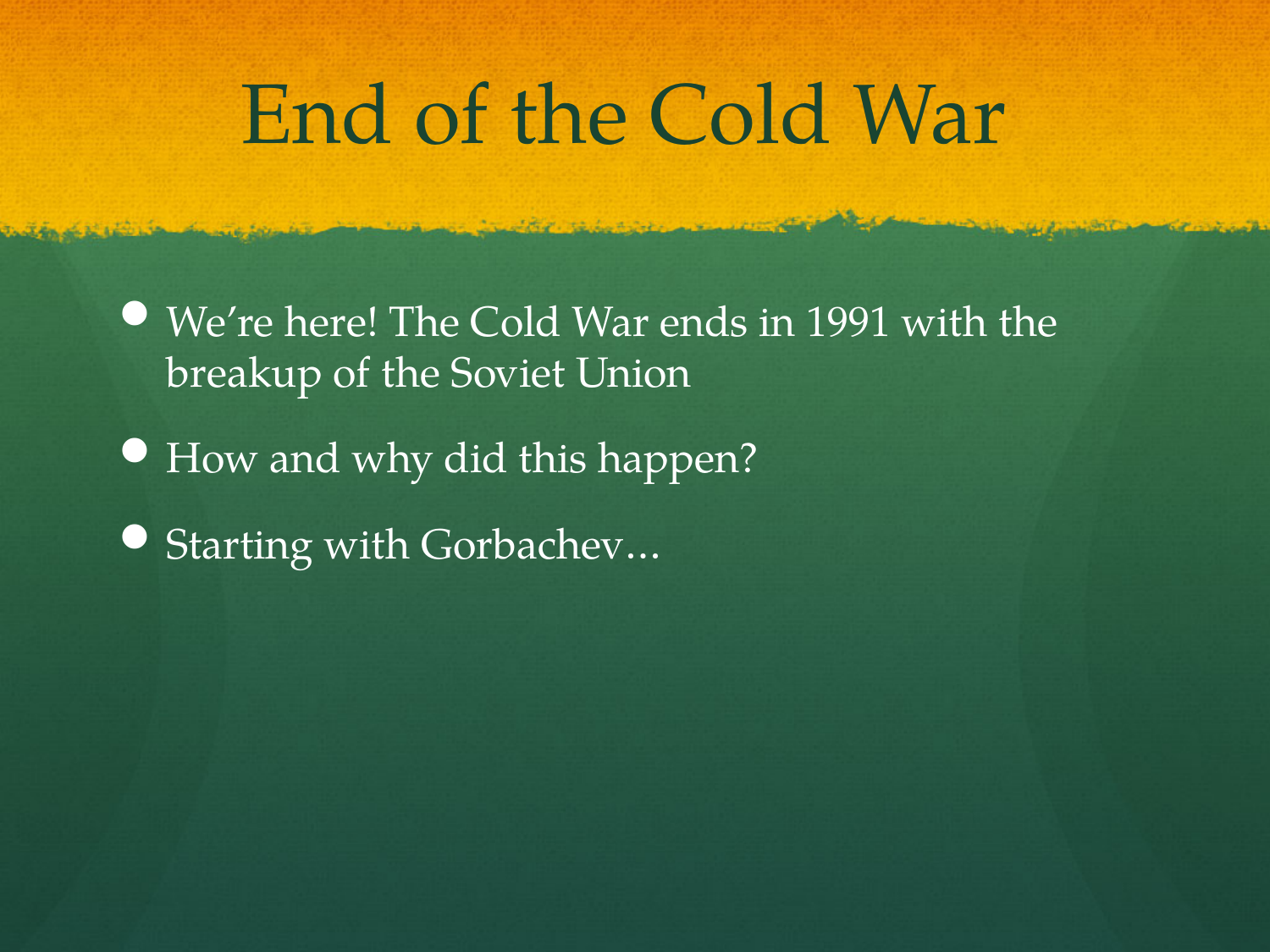

# End of the Cold War
We’re here! The Cold War ends in 1991 with the breakup of the Soviet Union
How and why did this happen?
Starting with Gorbachev…